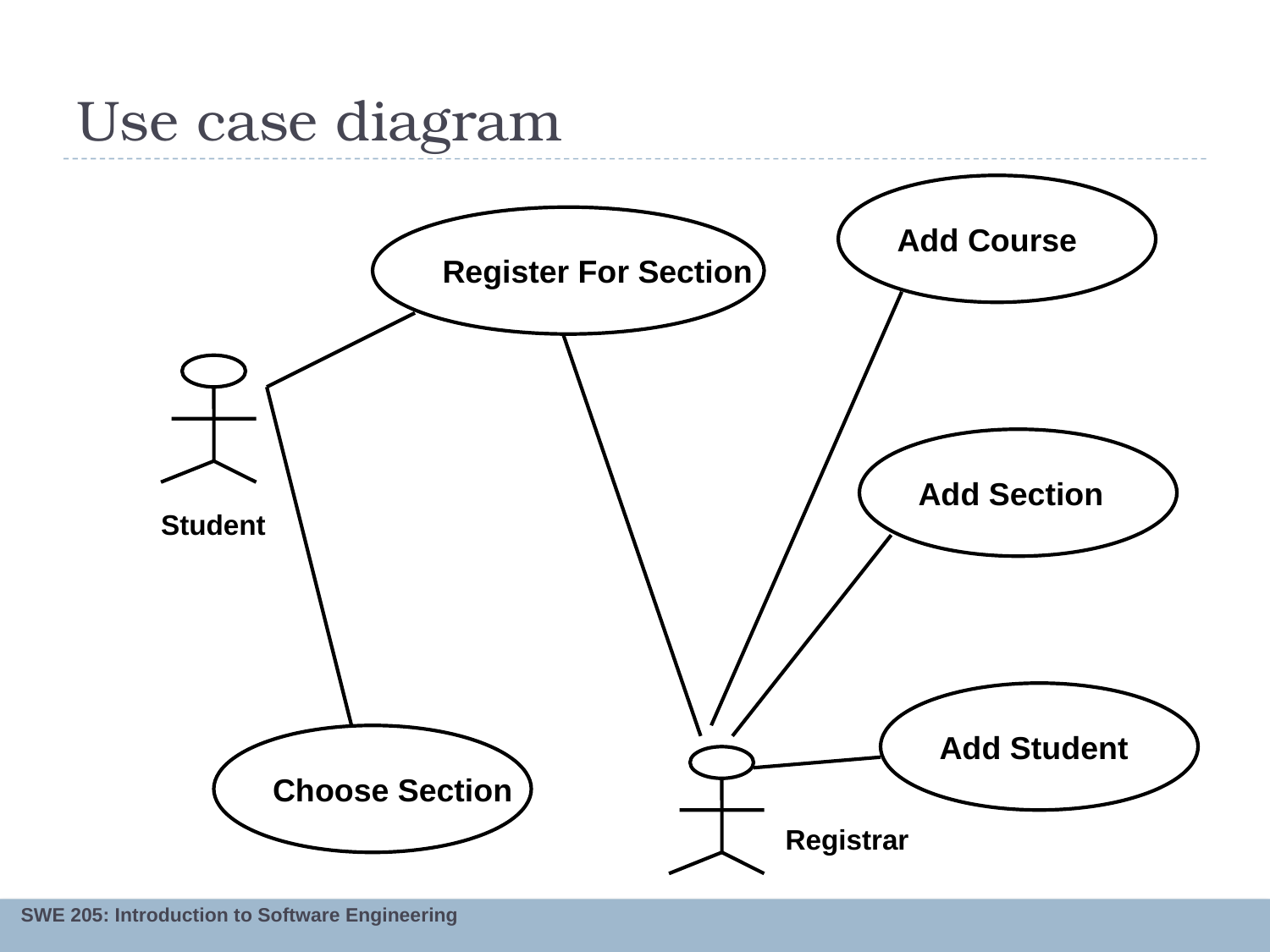

# Use case diagram
Add Course
Register For Section

Add Section

Student

Add Student
Choose Section

Registrar